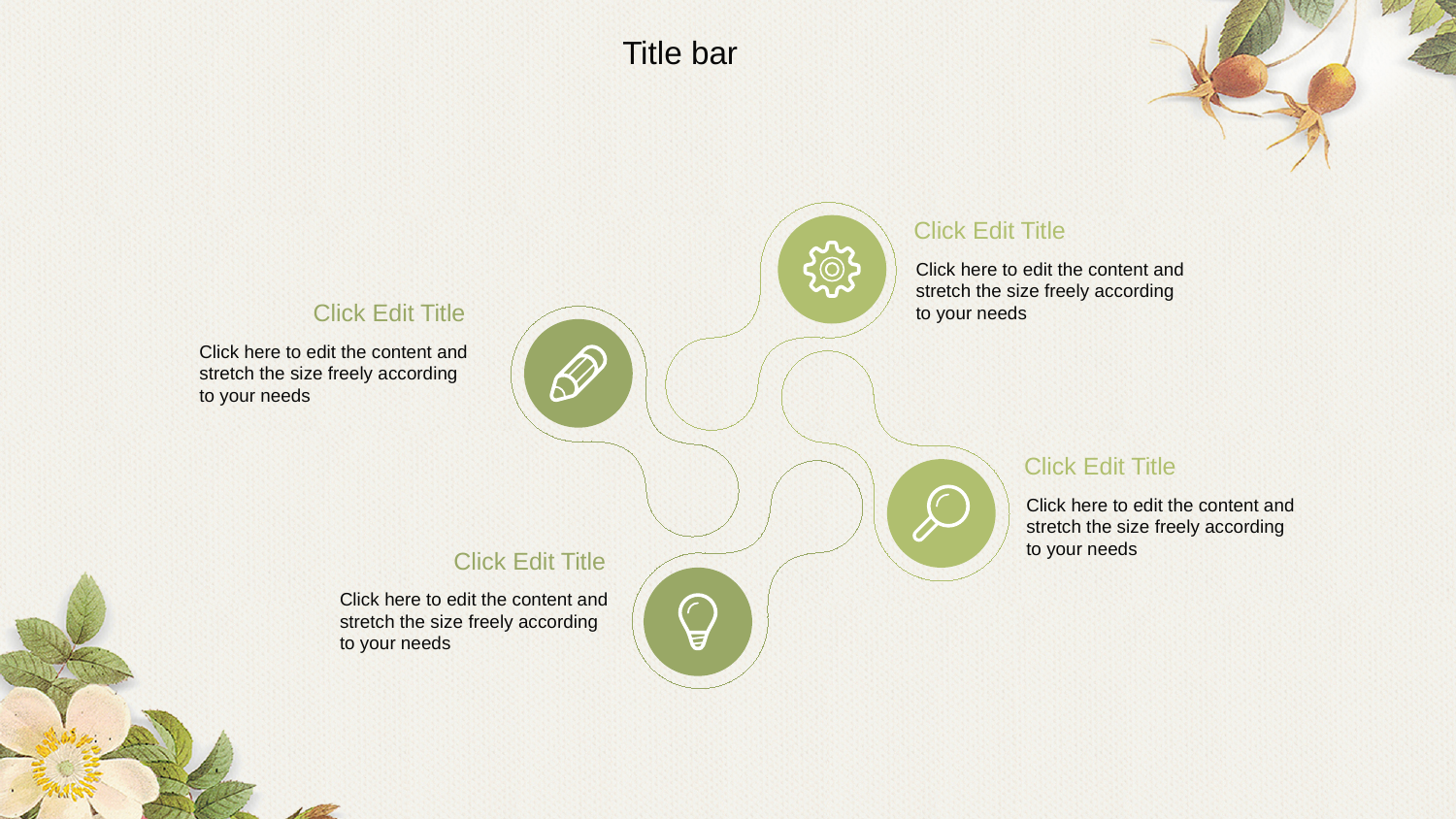

Title bar

Click Edit Title

Click here to edit the content and stretch the size freely according to your needs
Click Edit Title

Click here to edit the content and stretch the size freely according to your needs

Click Edit Title

Click here to edit the content and stretch the size freely according to your needs

Click Edit Title

Click here to edit the content and stretch the size freely according to your needs